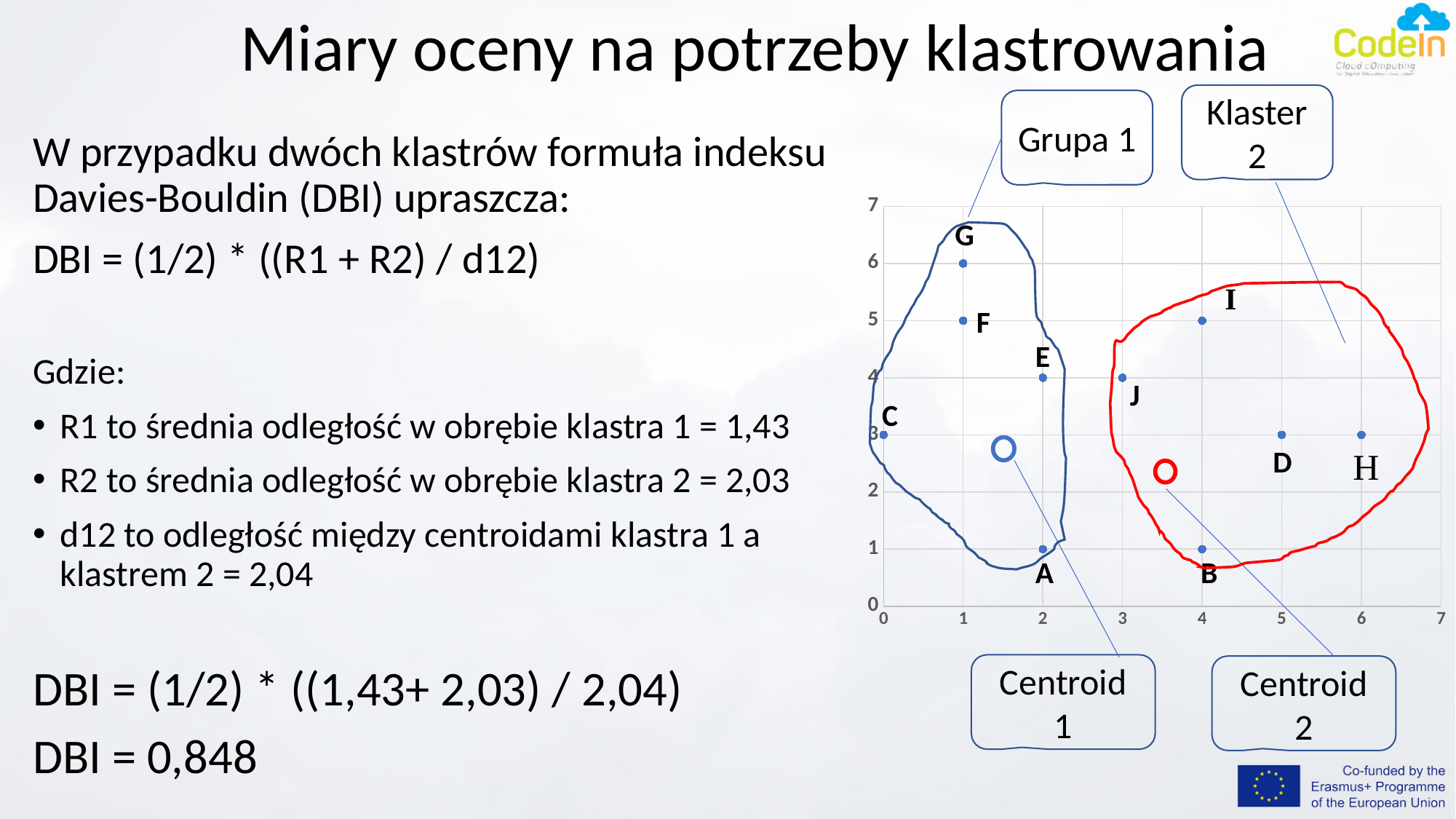

# Miary oceny na potrzeby klastrowania
Klaster 2
Grupa 1
W przypadku dwóch klastrów formuła indeksu Davies-Bouldin (DBI) upraszcza:
DBI = (1/2) * ((R1 + R2) / d12)

Gdzie:
R1 to średnia odległość w obrębie klastra 1 = 1,43
R2 to średnia odległość w obrębie klastra 2 = 2,03
d12 to odległość między centroidami klastra 1 a klastrem 2 = 2,04

DBI = (1/2) * ((1,43+ 2,03) / 2,04)
DBI = 0,848

### Chart

| Category | Y |
|---|---|
G

F
E
J
C

D

B
A
Centroid 1
Centroid 2